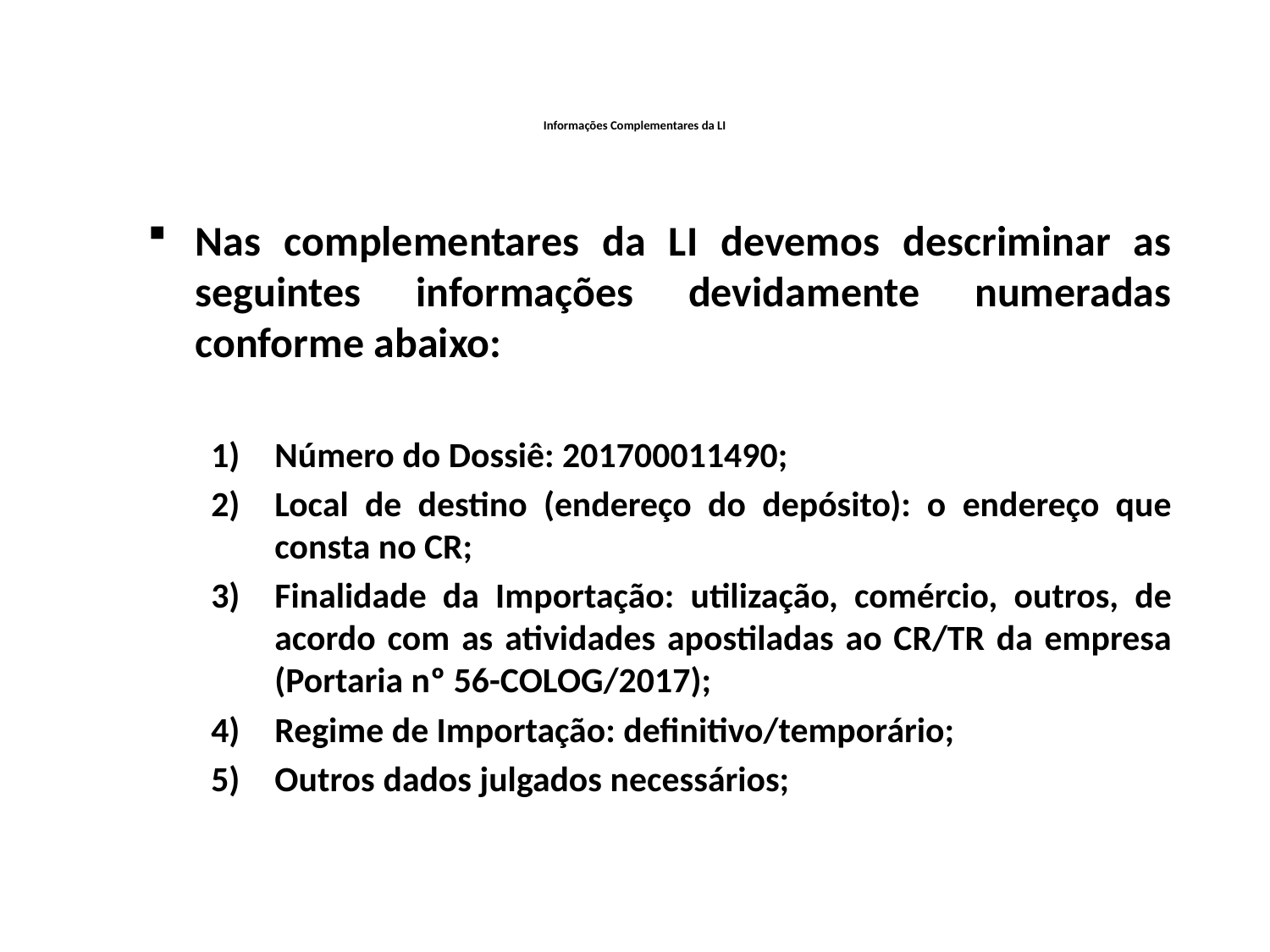

# Informações Complementares da LI

Nas complementares da LI devemos descriminar as seguintes informações devidamente numeradas conforme abaixo:

Número do Dossiê: 201700011490;
Local de destino (endereço do depósito): o endereço que consta no CR;
Finalidade da Importação: utilização, comércio, outros, de acordo com as atividades apostiladas ao CR/TR da empresa (Portaria nº 56-COLOG/2017);
Regime de Importação: definitivo/temporário;
Outros dados julgados necessários;